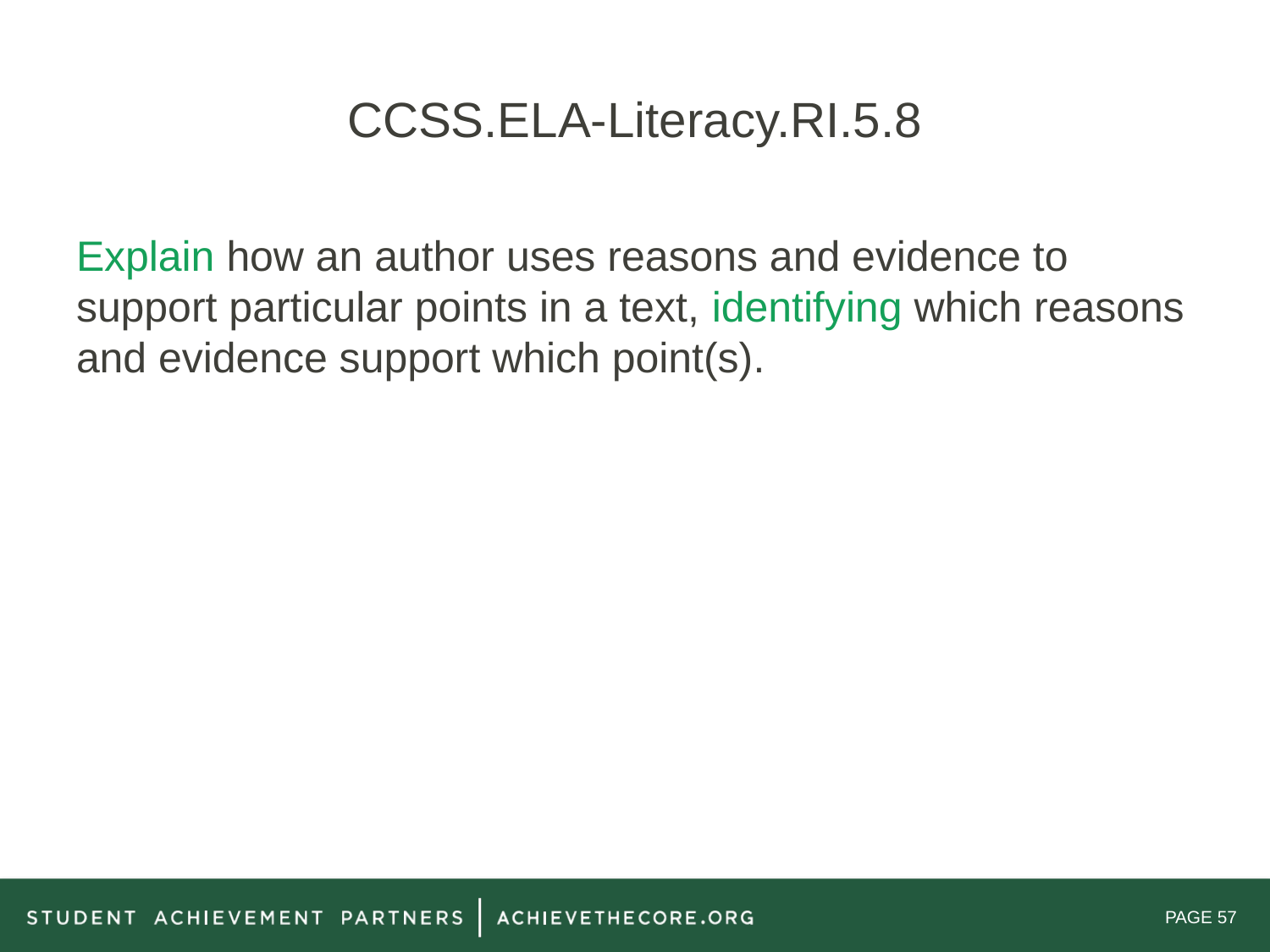

# CCSS.ELA-Literacy.RI.5.8
Explain how an author uses reasons and evidence to support particular points in a text, identifying which reasons and evidence support which point(s).